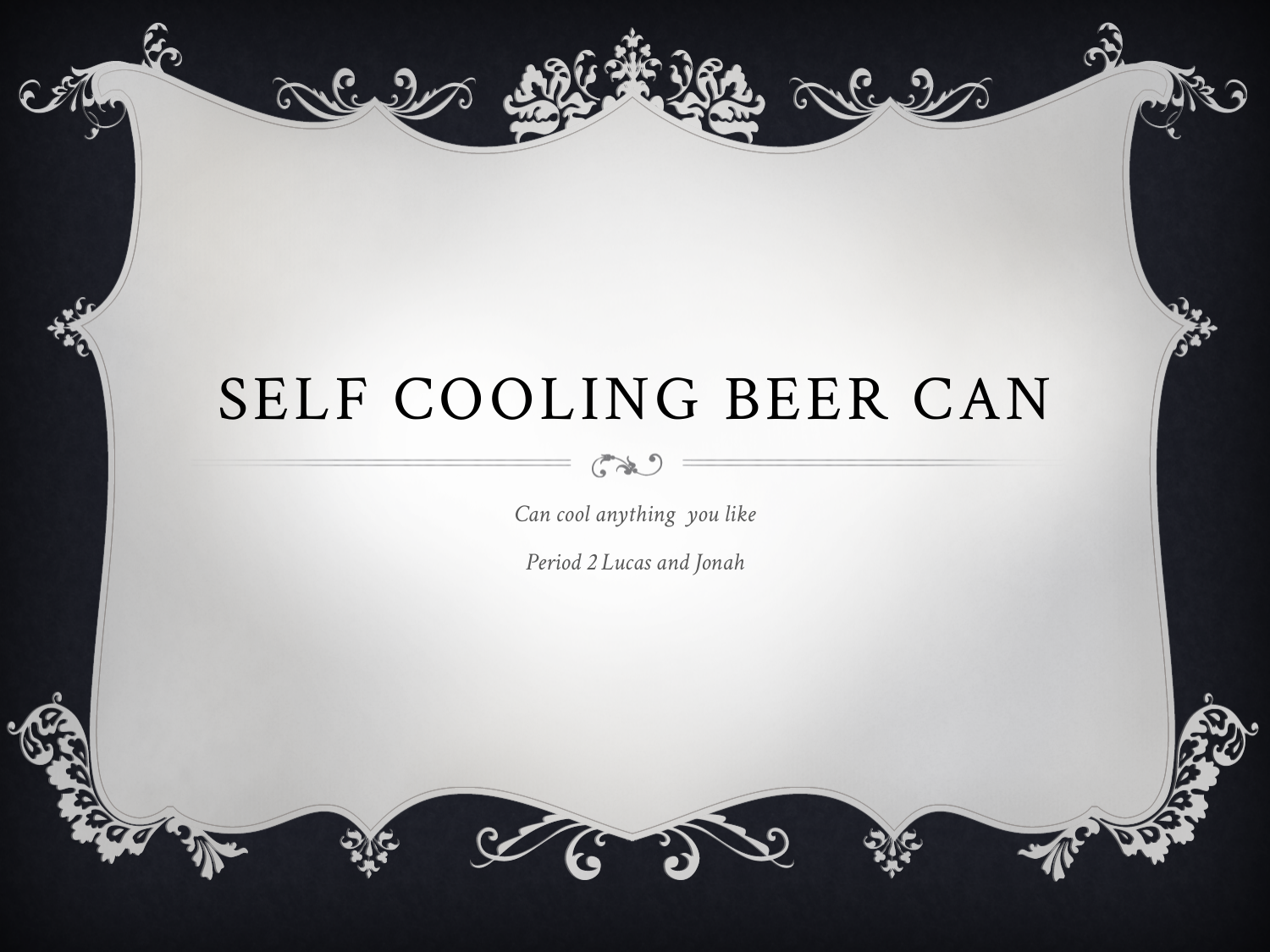

# Self cooling beer can
Can cool anything  you like
Period 2 Lucas and Jonah